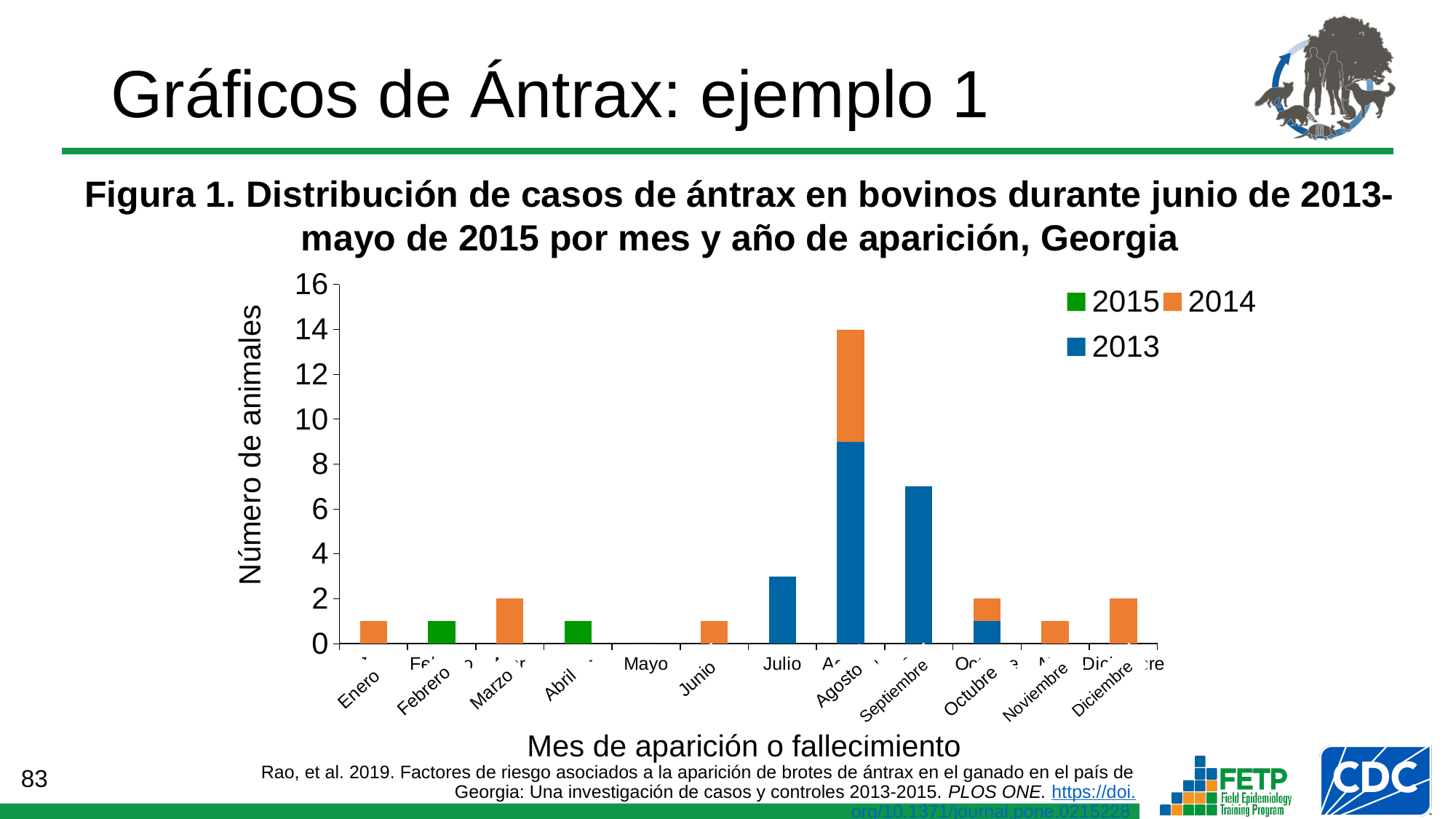

# Gráficos de Ántrax: ejemplo 1
Figura 1. Distribución de casos de ántrax en bovinos durante junio de 2013-mayo de 2015 por mes y año de aparición, Georgia

### Chart

| Category | 2013 | 2014 | 2015 |
|---|---|---|---|
| Jan | 0.0 | 1.0 | 0.0 |
| Febrero | 0.0 | 0.0 | 1.0 |
| Mar | 0.0 | 2.0 | 0.0 |
| Abr | 0.0 | 0.0 | 1.0 |
| Mayo | 0.0 | 0.0 | 0.0 |
| Jun | 0.0 | 1.0 | 0.0 |
| Julio | 3.0 | 0.0 | 0.0 |
| Agosto | 9.0 | 5.0 | 0.0 |
| Sep | 7.0 | 0.0 | 0.0 |
| Octubre | 1.0 | 1.0 | 0.0 |
| Nov | 0.0 | 1.0 | 0.0 |
| Diciembre | 0.0 | 2.0 | 0.0 |
Número de animales
Mes de aparición o fallecimiento
Junio
Abril
Agosto
Enero
Febrero
Diciembre
Marzo
Octubre
Septiembre
Noviembre
Rao, et al. 2019. Factores de riesgo asociados a la aparición de brotes de ántrax en el ganado en el país de Georgia: Una investigación de casos y controles 2013-2015. PLOS ONE. https://doi.org/10.1371/journal.pone.0215228